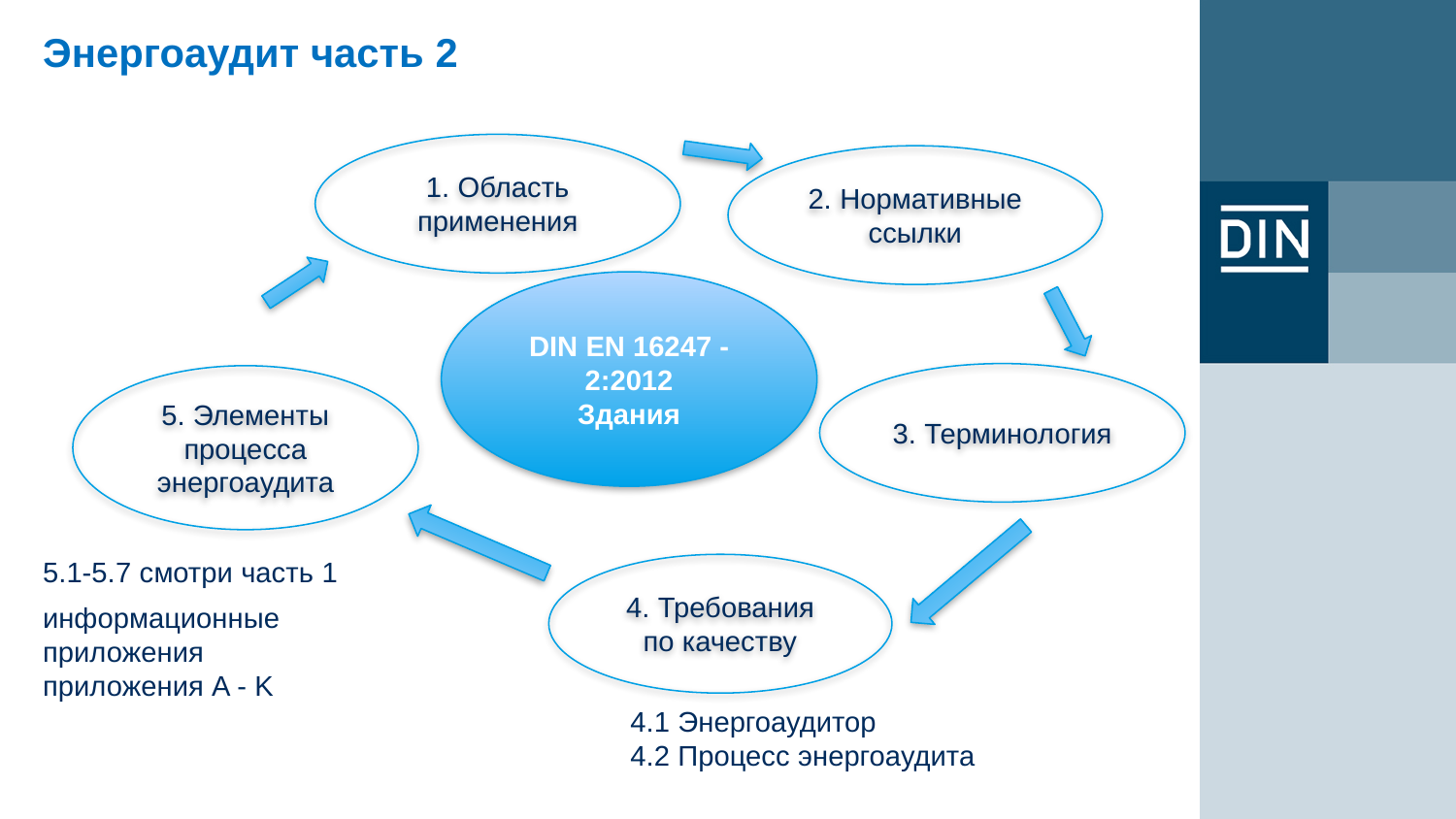

Энергоаудит часть 2
1. Область применения

2. Нормативные ссылки

DIN EN 16247 - 2:2012
Здания

3. Терминология
5. Элементы процесса энергоаудита

5.1-5.7 смотри часть 1
4. Требования по качеству

информационные приложения
приложения A - K

4.1 Энергоаудитор
4.2 Процесс энергоаудита